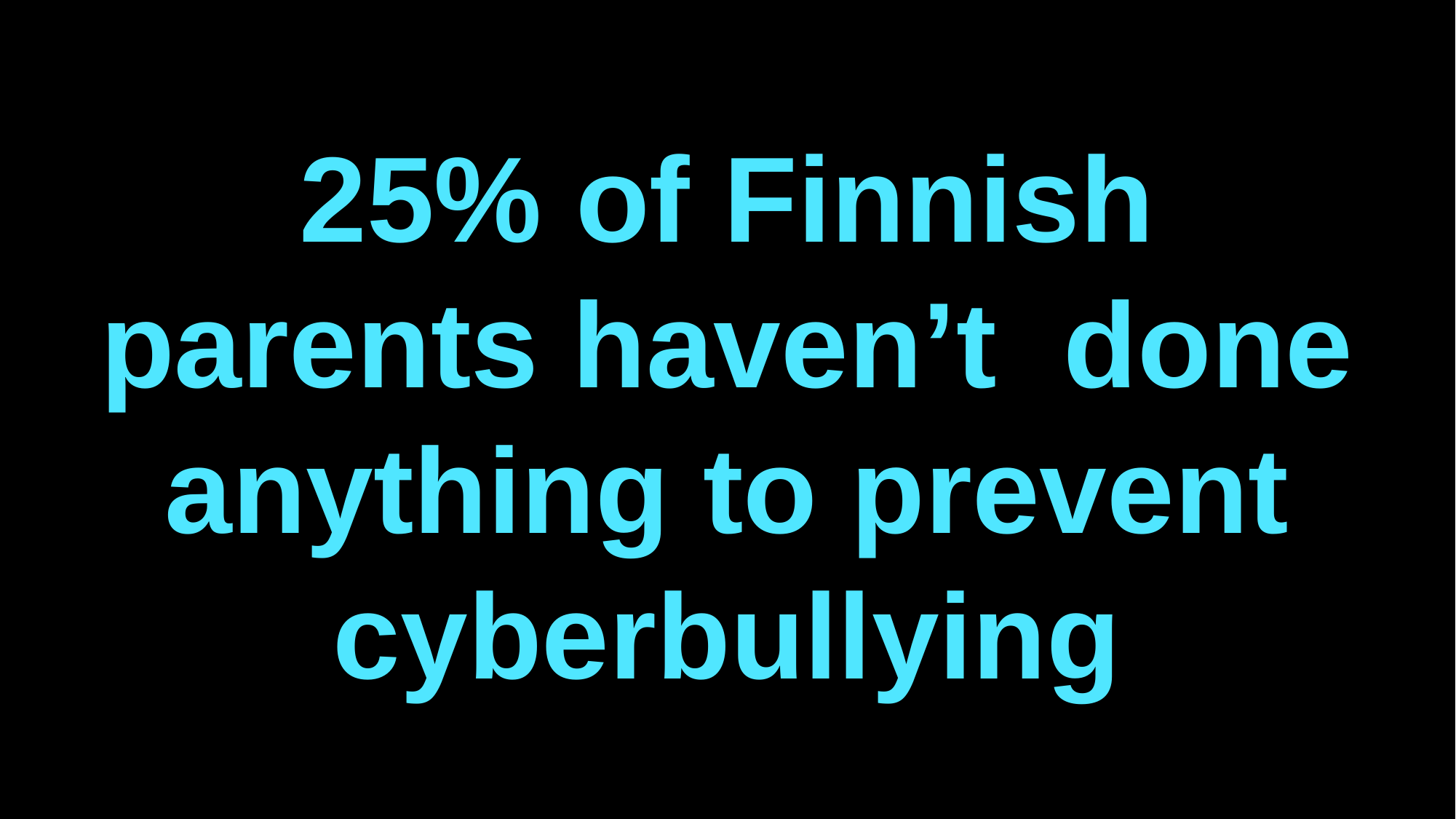

25% of Finnish parents haven’t  done anything to prevent cyberbullying
2